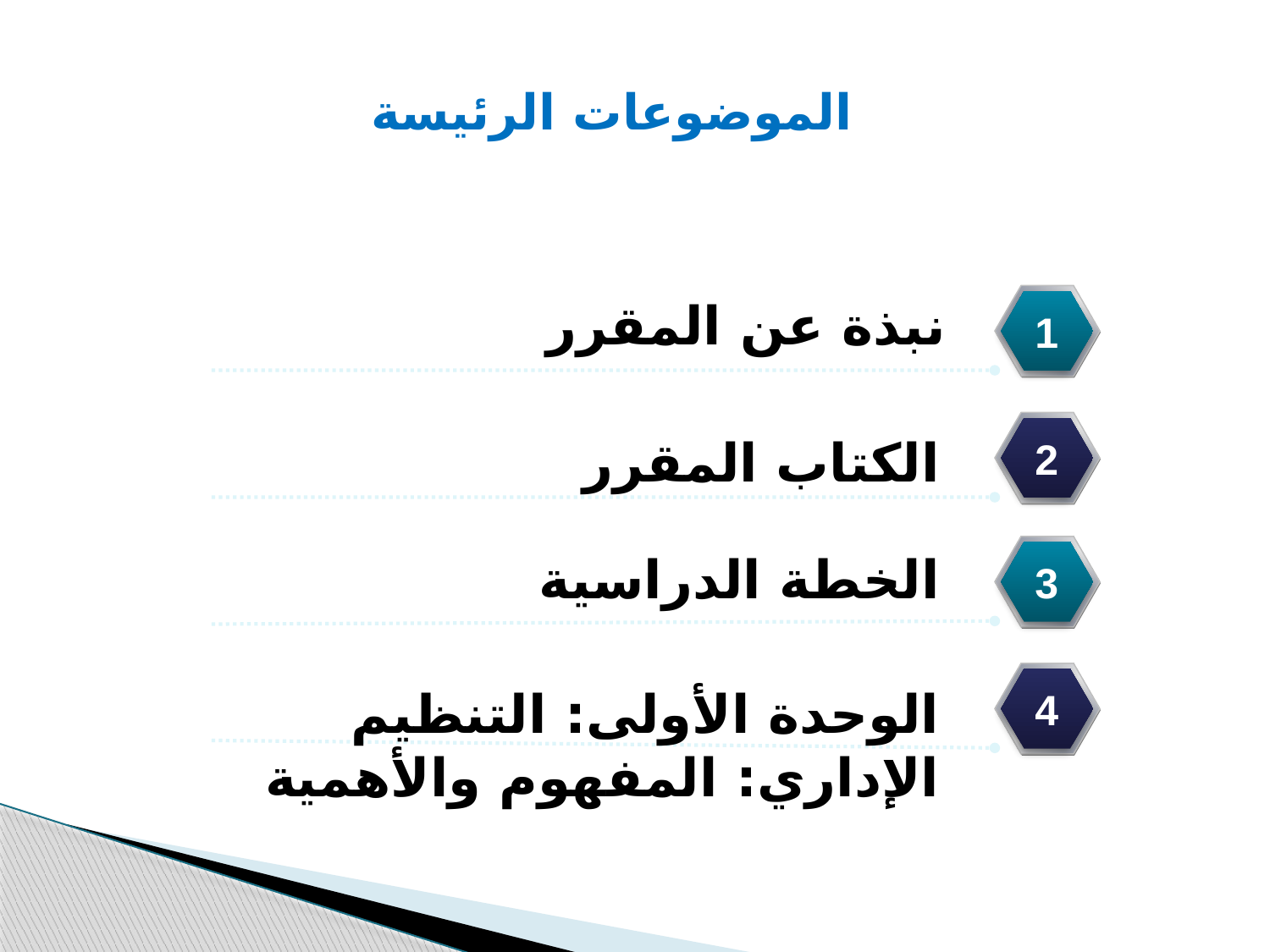

الموضوعات الرئيسة

نبذة عن المقرر

1

الكتاب المقرر
2

الخطة الدراسية
3

الوحدة الأولى: التنظيم الإداري: المفهوم والأهمية
4